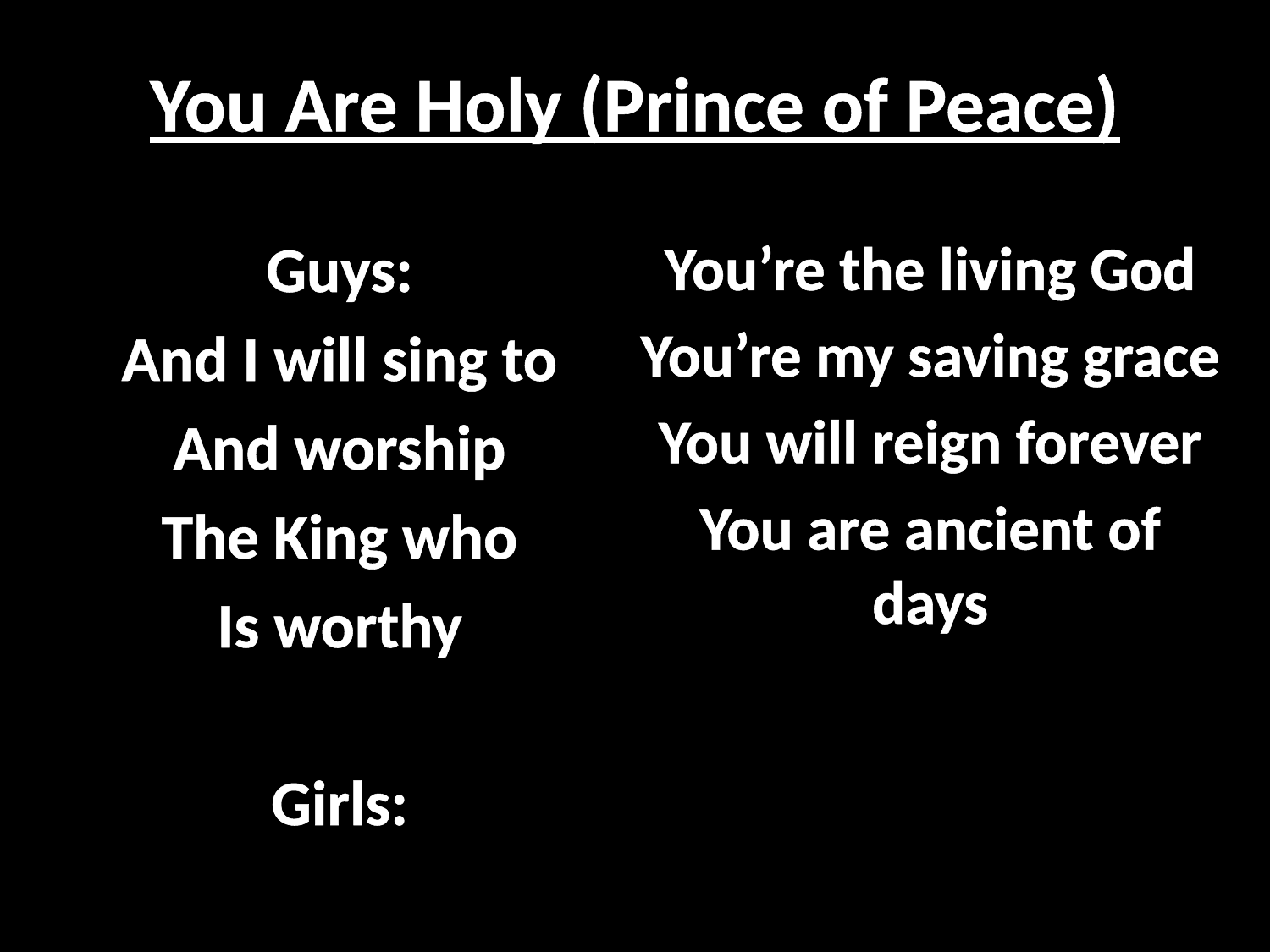

# You Are Holy (Prince of Peace)
Guys:
And I will sing to
And worship
The King who
Is worthy

Girls:
You’re the living God
You’re my saving grace
You will reign forever
You are ancient of days